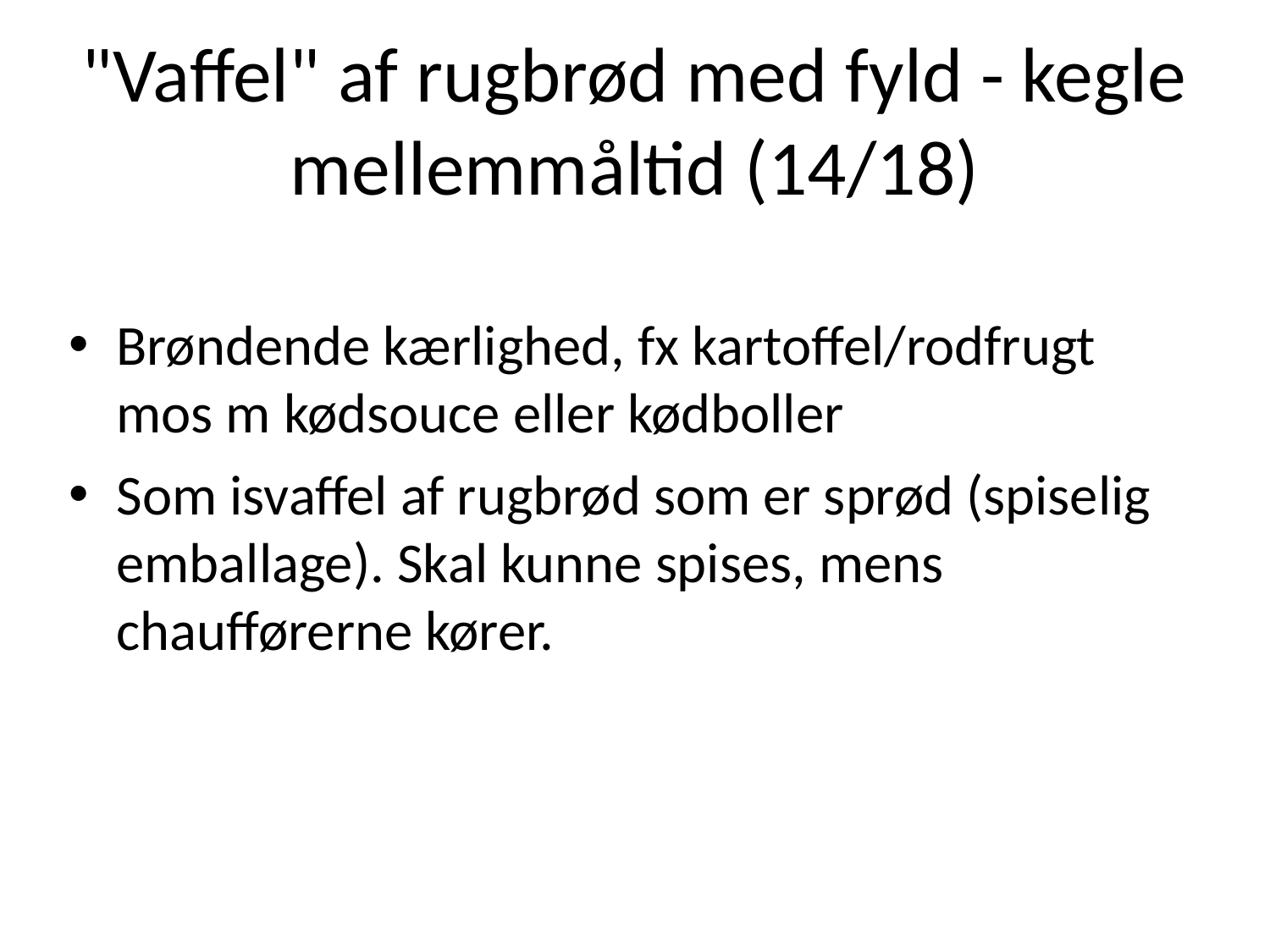

# "Vaffel" af rugbrød med fyld - kegle mellemmåltid (14/18)

Brøndende kærlighed, fx kartoffel/rodfrugt mos m kødsouce eller kødboller
Som isvaffel af rugbrød som er sprød (spiselig emballage). Skal kunne spises, mens chaufførerne kører.